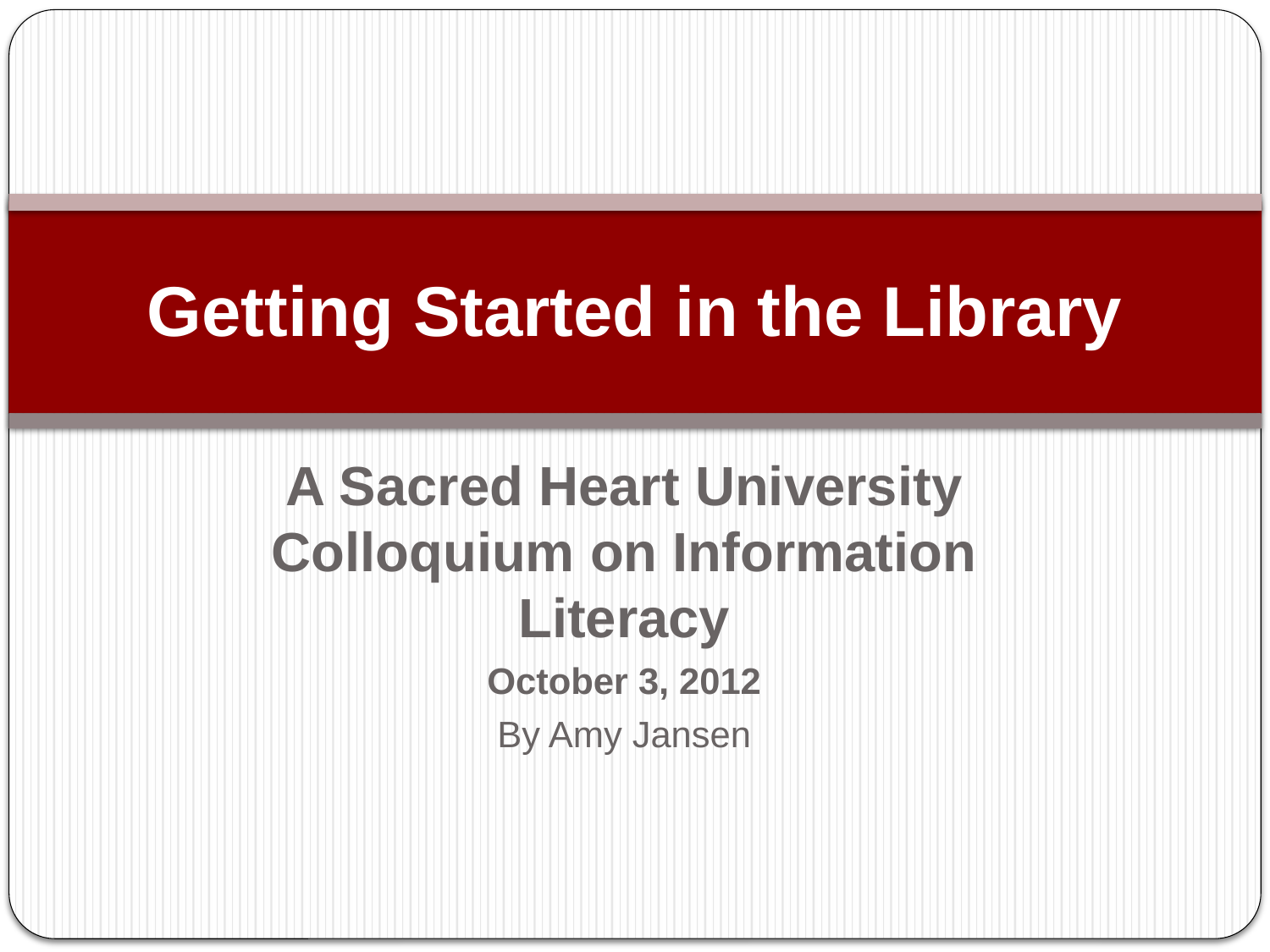

# Getting Started in the Library
A Sacred Heart University Colloquium on Information Literacy
October 3, 2012
By Amy Jansen